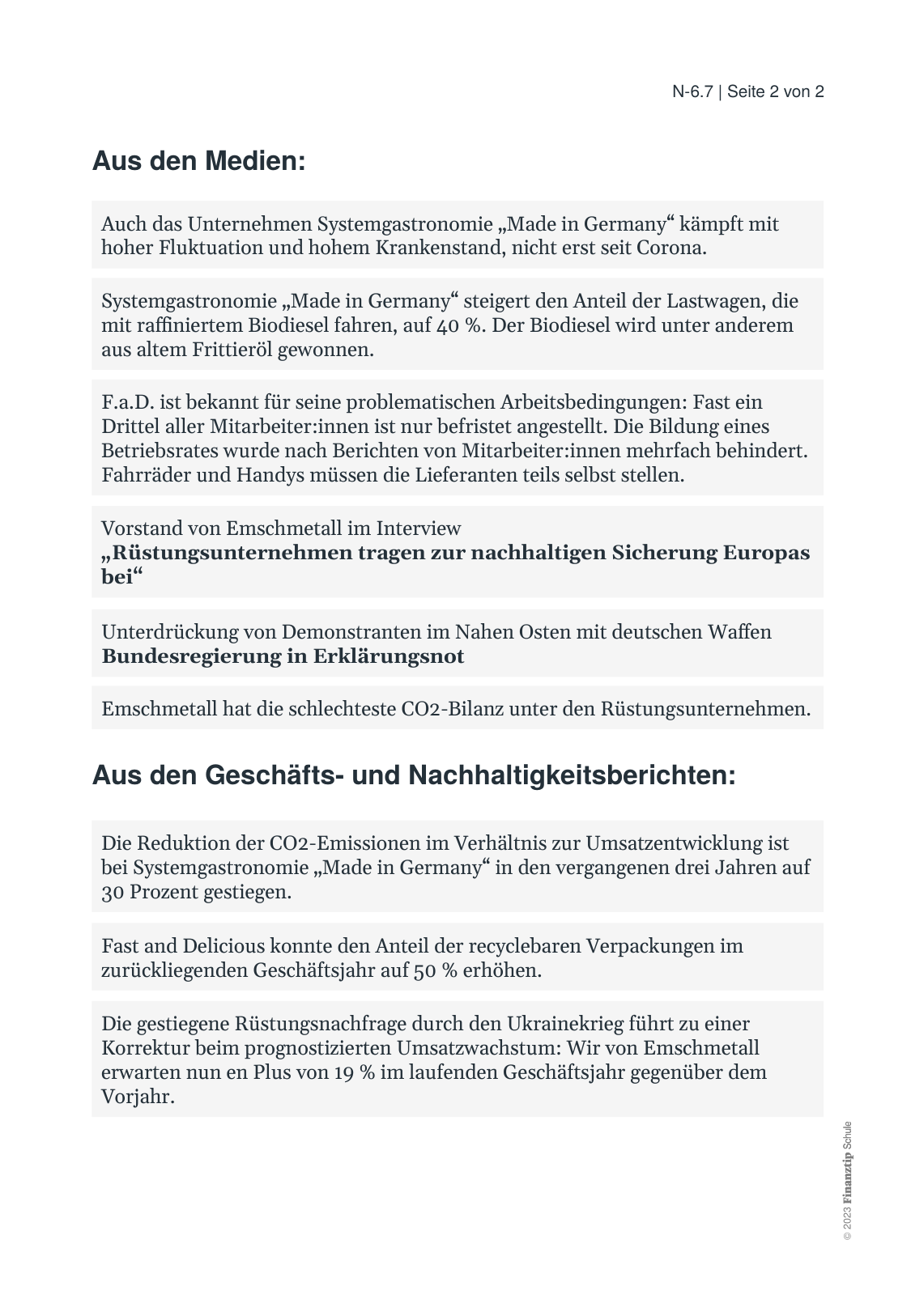

Auch das Unternehmen Systemgastronomie „Made in Germany“ kämpft mit hoher Fluktuation und hohem Krankenstand, nicht erst seit Corona.
Systemgastronomie „Made in Germany“ steigert den Anteil der Lastwagen, die mit raffiniertem Biodiesel fahren, auf 40 %. Der Biodiesel wird unter anderem aus altem Frittieröl gewonnen.
F.a.D. ist bekannt für seine problematischen Arbeitsbedingungen: Fast ein Drittel aller Mitarbeiter:innen ist nur befristet angestellt. Die Bildung eines Betriebsrates wurde nach Berichten von Mitarbeiter:innen mehrfach behindert. Fahrräder und Handys müssen die Lieferanten teils selbst stellen.
Vorstand von Emschmetall im Interview
„Rüstungsunternehmen tragen zur nachhaltigen Sicherung Europas bei“
Unterdrückung von Demonstranten im Nahen Osten mit deutschen Waffen
Bundesregierung in Erklärungsnot
Emschmetall hat die schlechteste CO2-Bilanz unter den Rüstungsunternehmen.
Die Reduktion der CO2-Emissionen im Verhältnis zur Umsatzentwicklung ist bei Systemgastronomie „Made in Germany“ in den vergangenen drei Jahren auf 30 Prozent gestiegen.
Fast and Delicious konnte den Anteil der recyclebaren Verpackungen im zurückliegenden Geschäftsjahr auf 50 % erhöhen.
Die gestiegene Rüstungsnachfrage durch den Ukrainekrieg führt zu einer Korrektur beim prognostizierten Umsatzwachstum: Wir von Emschmetall erwarten nun en Plus von 19 % im laufenden Geschäftsjahr gegenüber dem Vorjahr.